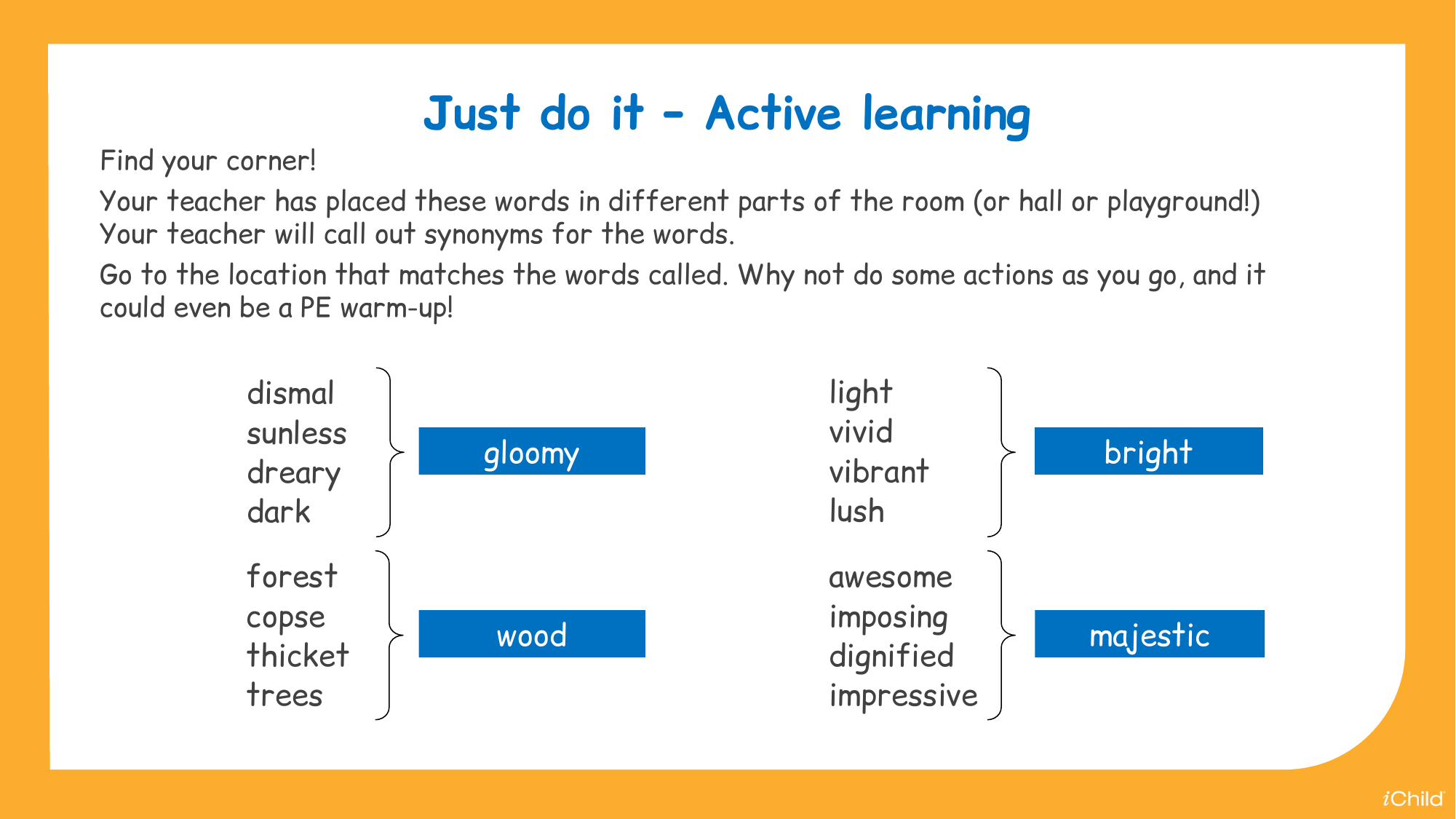

Just do it – Active learning
Find your corner!
Your teacher has placed these words in different parts of the room (or hall or playground!) Your teacher will call out synonyms for the words.
Go to the location that matches the words called. Why not do some actions as you go, and it could even be a PE warm-up!
light
vivid
vibrant
lush

dismal
sunless
dreary
dark
gloomy
bright

forest
copse
thicket
trees
awesome
imposing
dignified
impressive
wood
majestic